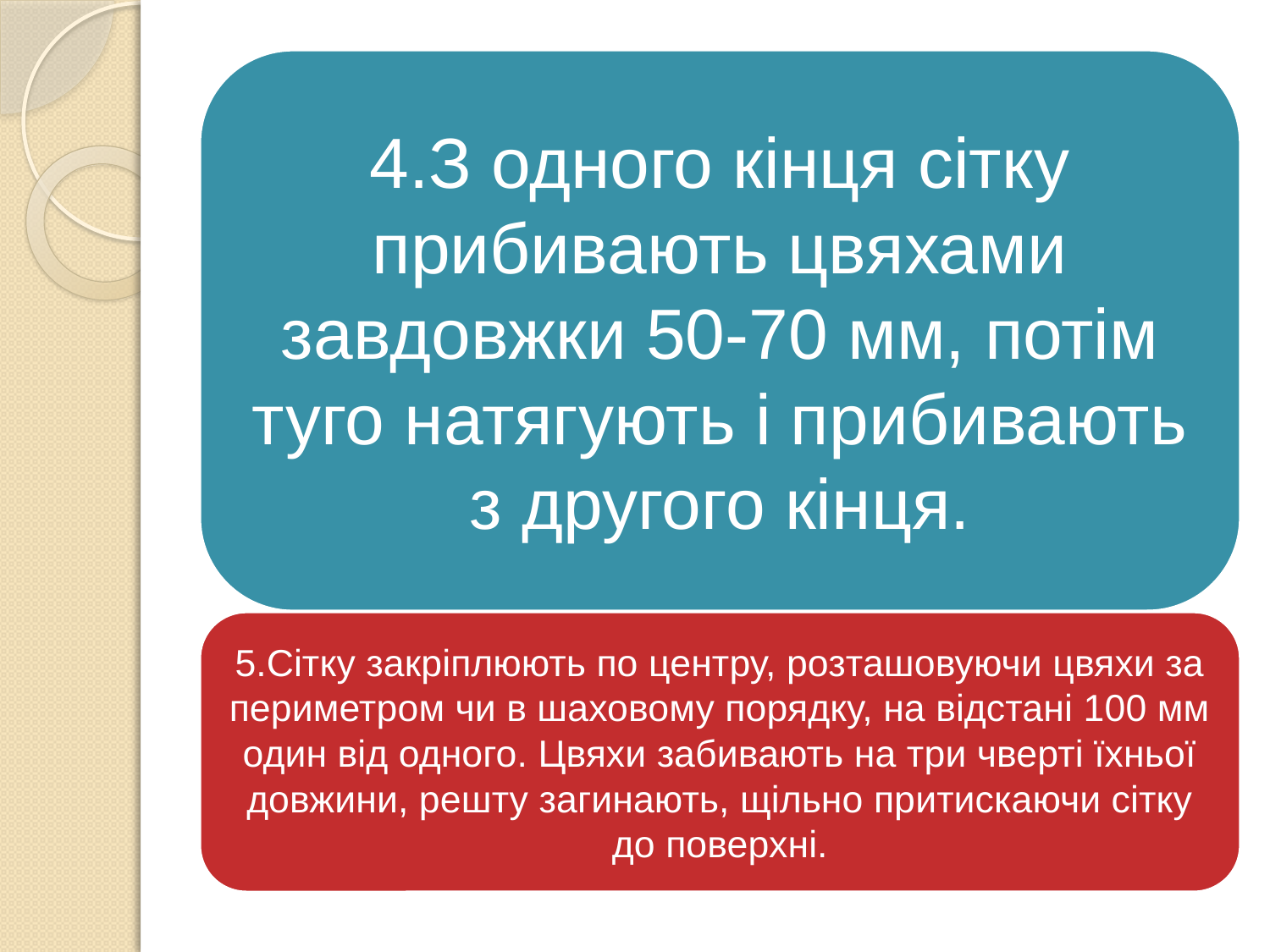

4.З одного кінця сітку прибивають цвяхами завдовжки 50-70 мм, потім туго натягують і прибивають з другого кінця.
5.Сітку закріплюють по центру, розташовуючи цвяхи за периметром чи в шаховому порядку, на відстані 100 мм один від одного. Цвяхи забивають на три чверті їхньої довжини, решту загинають, щільно притискаючи сітку до поверхні.